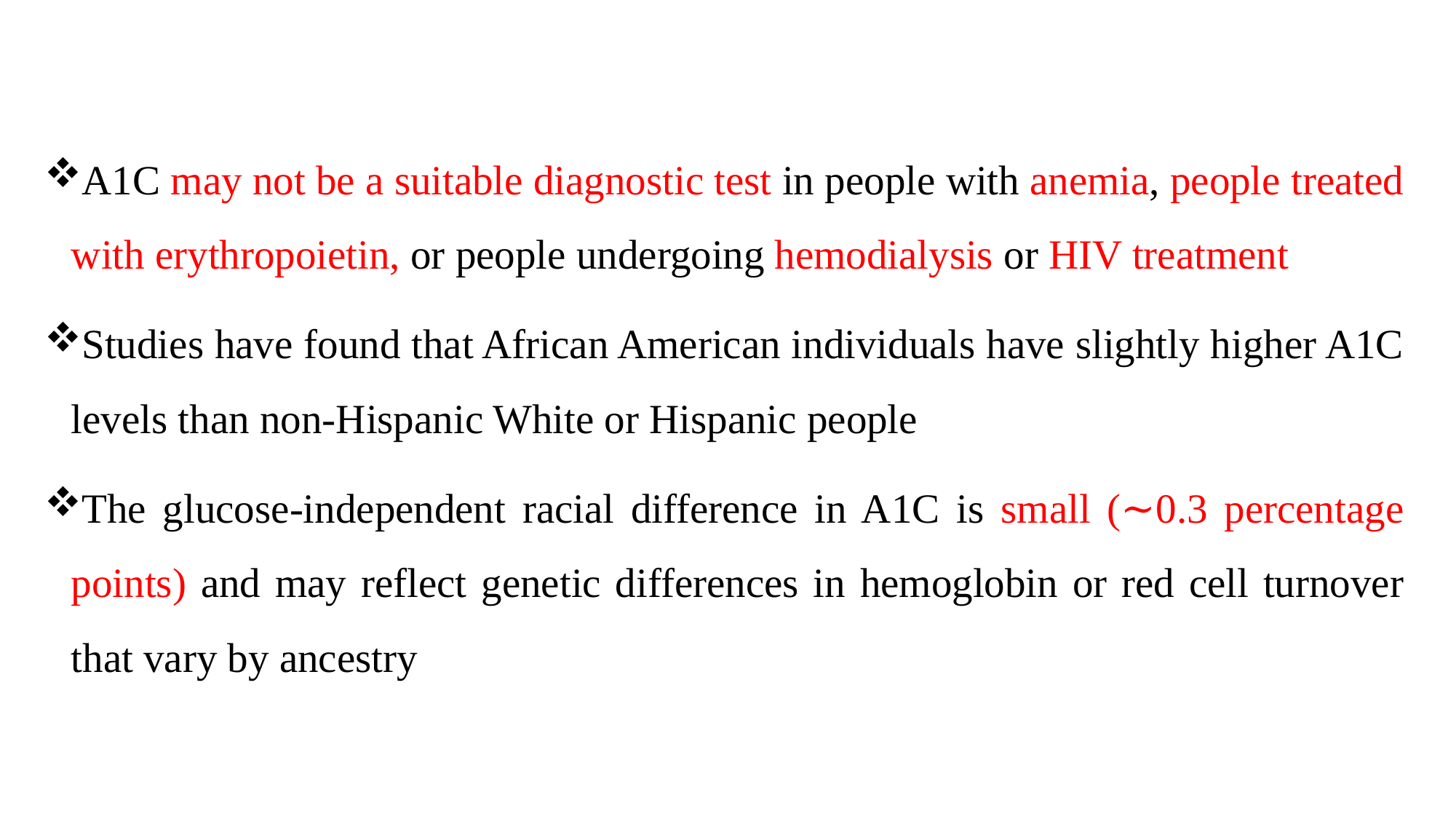

A1C may not be a suitable diagnostic test in people with anemia, people treated with erythropoietin, or people undergoing hemodialysis or HIV treatment
Studies have found that African American individuals have slightly higher A1C levels than non-Hispanic White or Hispanic people
The glucose-independent racial difference in A1C is small (∼0.3 percentage points) and may reflect genetic differences in hemoglobin or red cell turnover that vary by ancestry